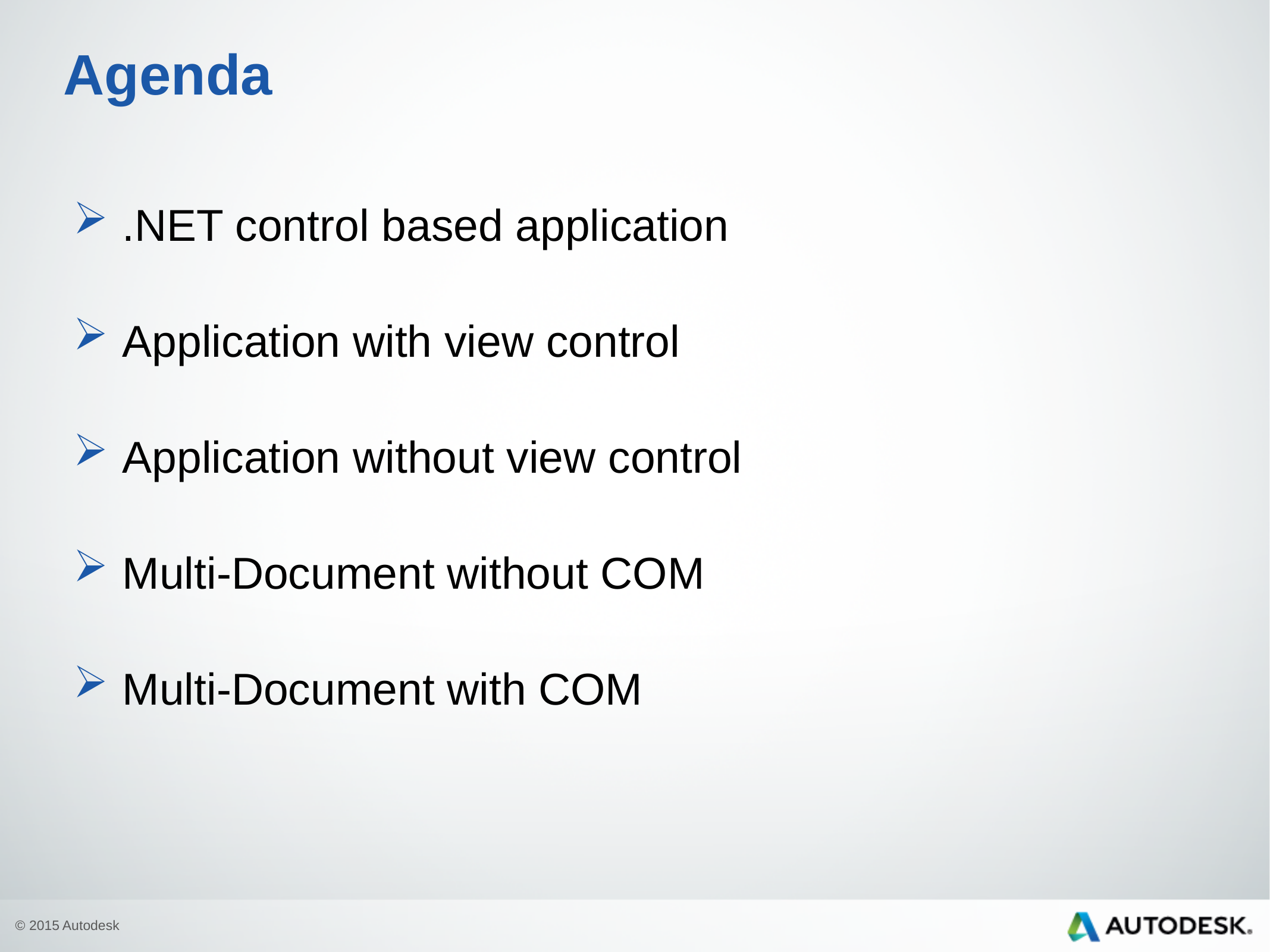

# Agenda
.NET control based application

Application with view control

Application without view control

Multi-Document without COM

Multi-Document with COM